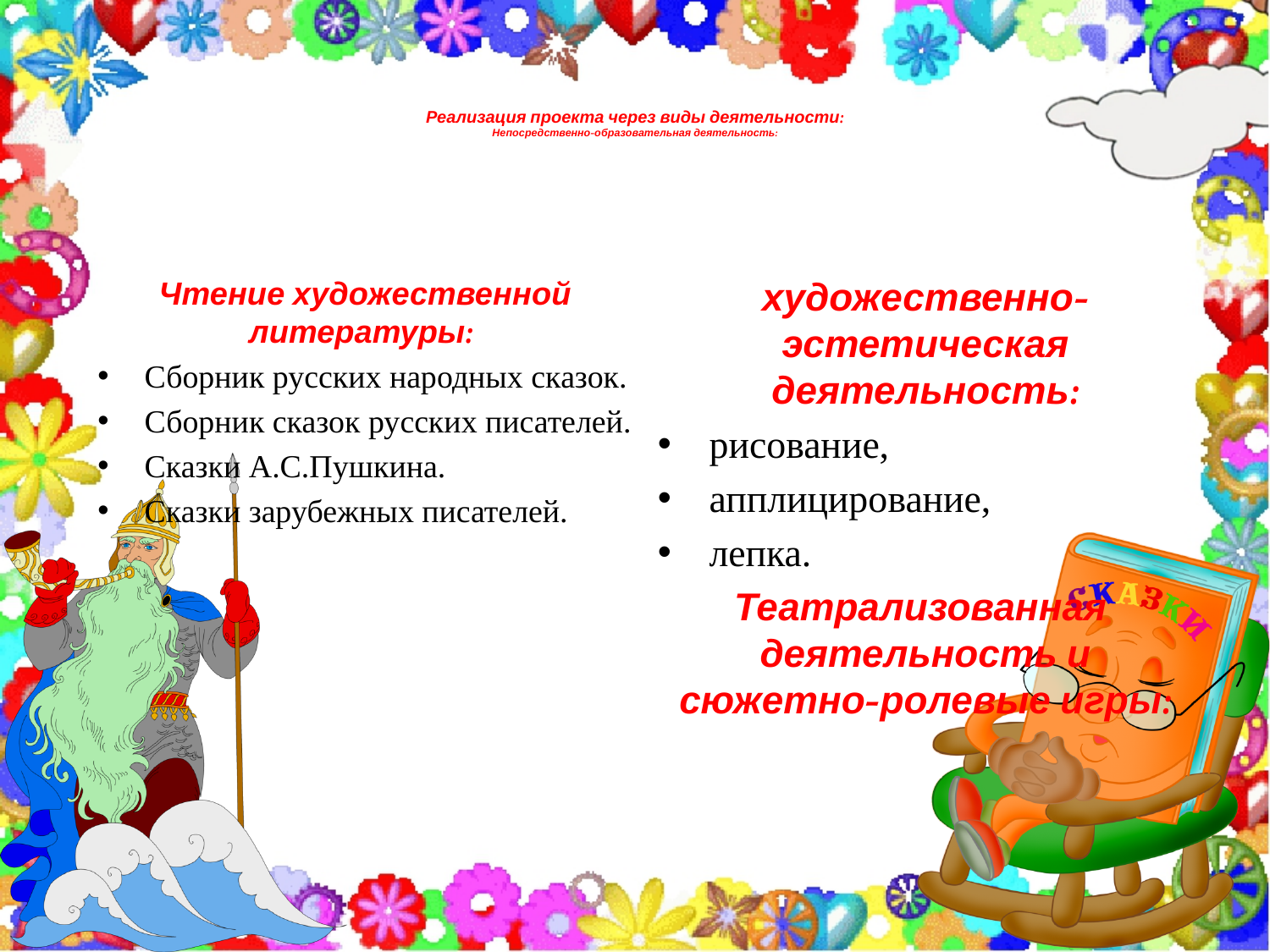

# Реализация проекта через виды деятельности: Непосредственно-образовательная деятельность:
Чтение художественной литературы:
Сборник русских народных сказок.
Сборник сказок русских писателей.
Сказки А.С.Пушкина.
Сказки зарубежных писателей.

художественно-эстетическая деятельность:
рисование,
апплицирование,
лепка.
Театрализованная  деятельность и сюжетно-ролевые игры: